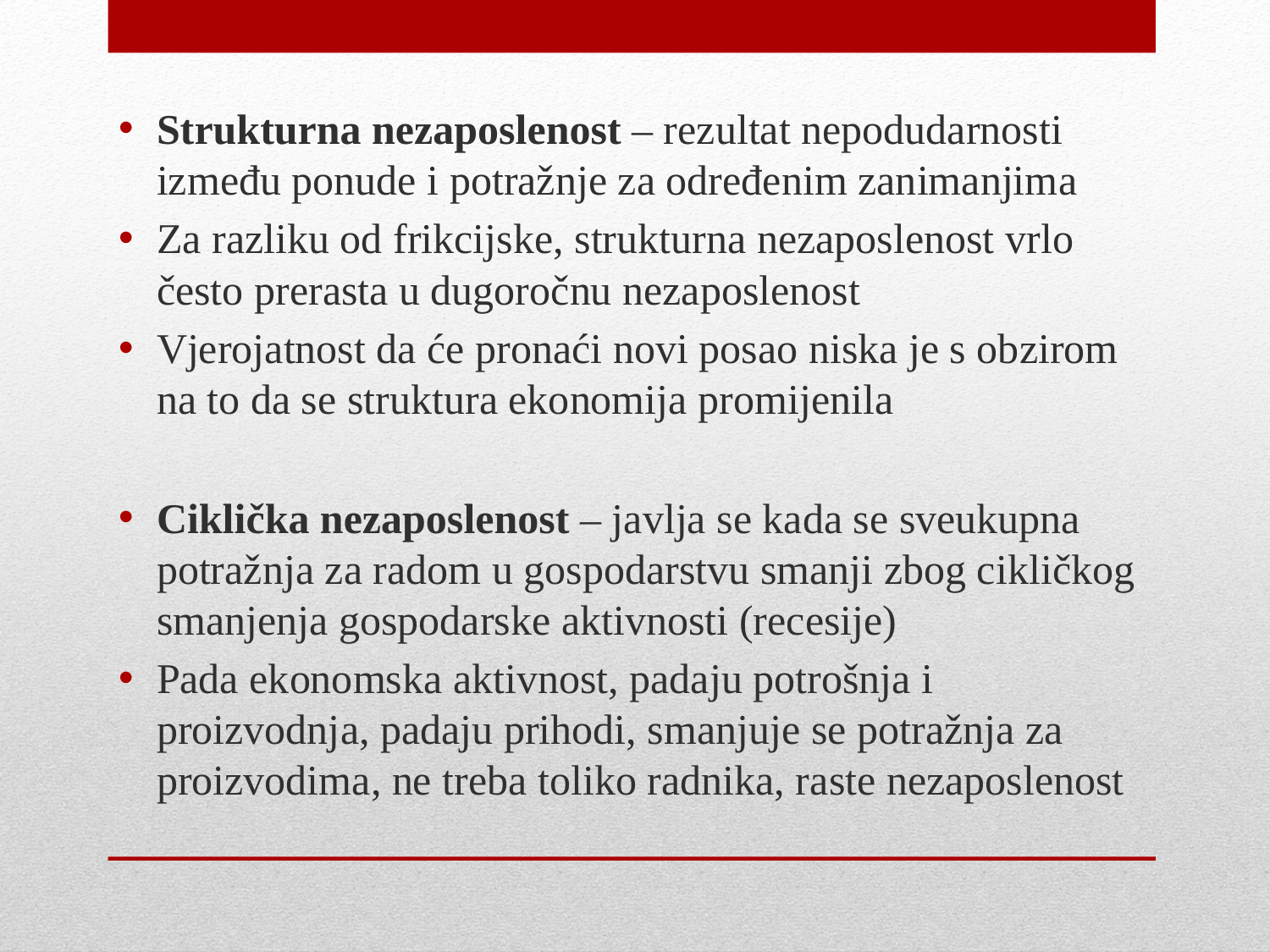

Strukturna nezaposlenost – rezultat nepodudarnosti između ponude i potražnje za određenim zanimanjima
Za razliku od frikcijske, strukturna nezaposlenost vrlo često prerasta u dugoročnu nezaposlenost
Vjerojatnost da će pronaći novi posao niska je s obzirom na to da se struktura ekonomija promijenila

Ciklička nezaposlenost – javlja se kada se sveukupna potražnja za radom u gospodarstvu smanji zbog cikličkog smanjenja gospodarske aktivnosti (recesije)
Pada ekonomska aktivnost, padaju potrošnja i proizvodnja, padaju prihodi, smanjuje se potražnja za proizvodima, ne treba toliko radnika, raste nezaposlenost